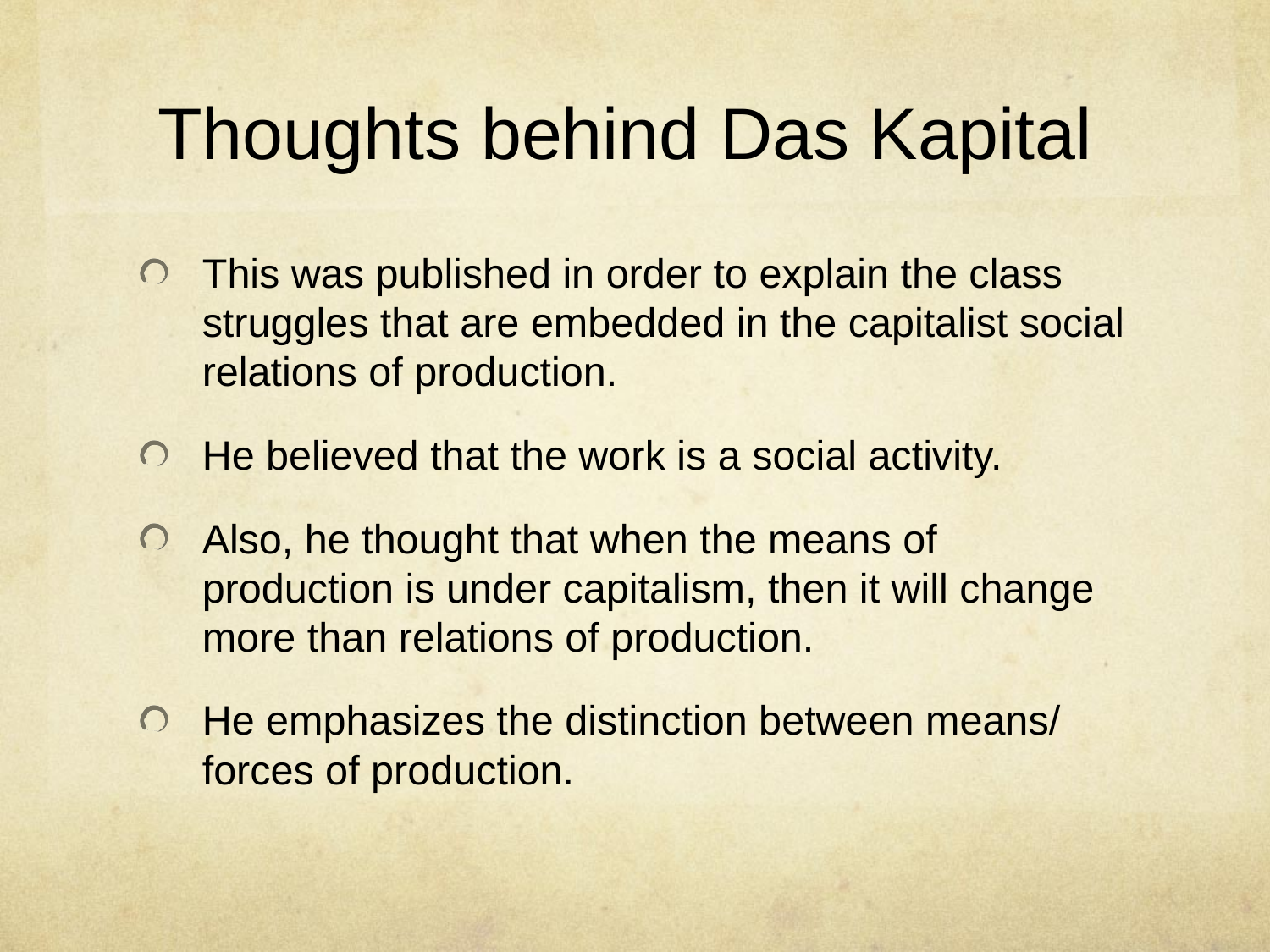

# Thoughts behind Das Kapital
This was published in order to explain the class struggles that are embedded in the capitalist social relations of production.
He believed that the work is a social activity.
Also, he thought that when the means of production is under capitalism, then it will change more than relations of production.
He emphasizes the distinction between means/ forces of production.